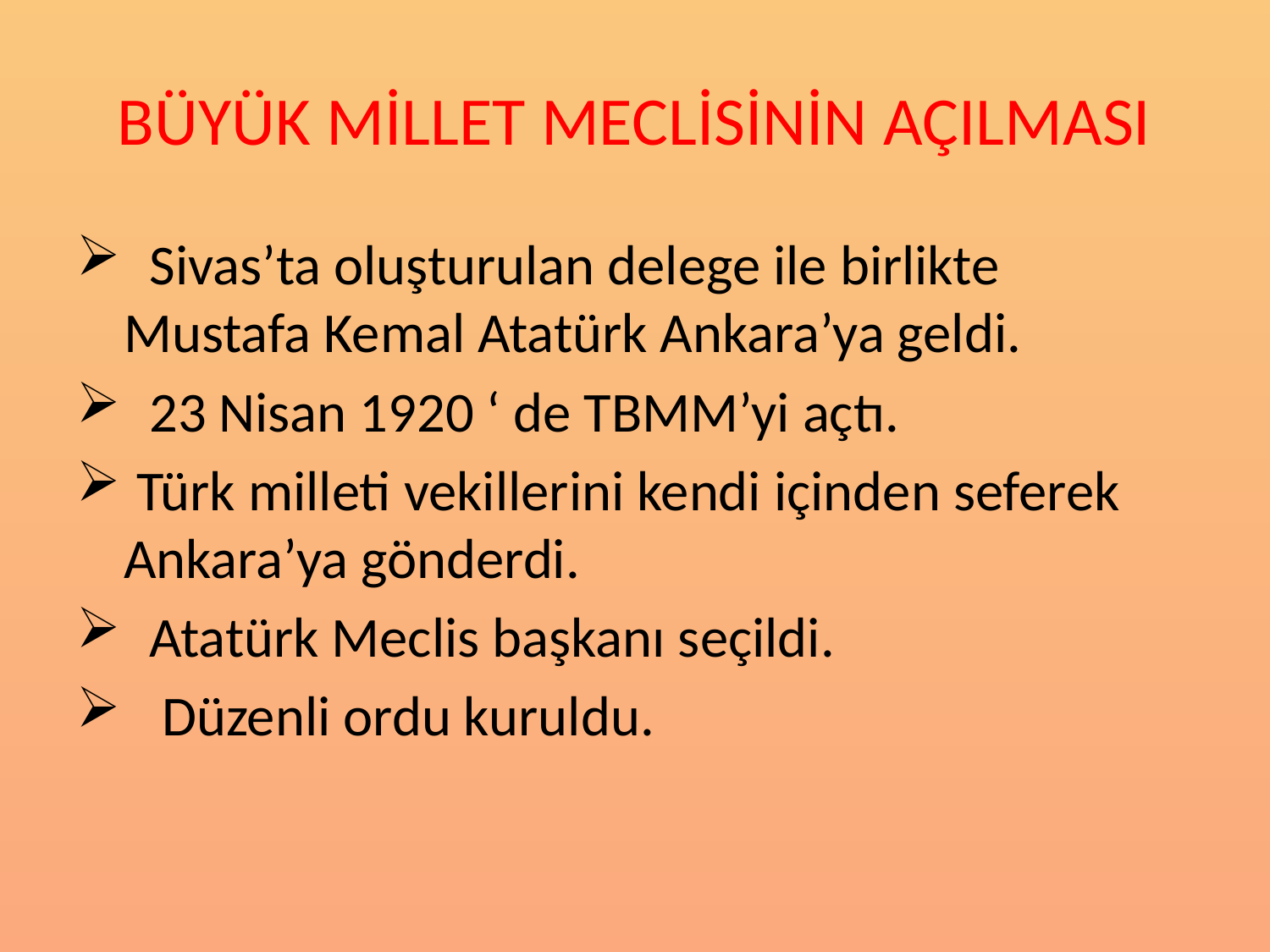

# BÜYÜK MİLLET MECLİSİNİN AÇILMASI
  Sivas’ta oluşturulan delege ile birlikte Mustafa Kemal Atatürk Ankara’ya geldi.
  23 Nisan 1920 ‘ de TBMM’yi açtı.
 Türk milleti vekillerini kendi içinden seferek Ankara’ya gönderdi.
  Atatürk Meclis başkanı seçildi.
   Düzenli ordu kuruldu.